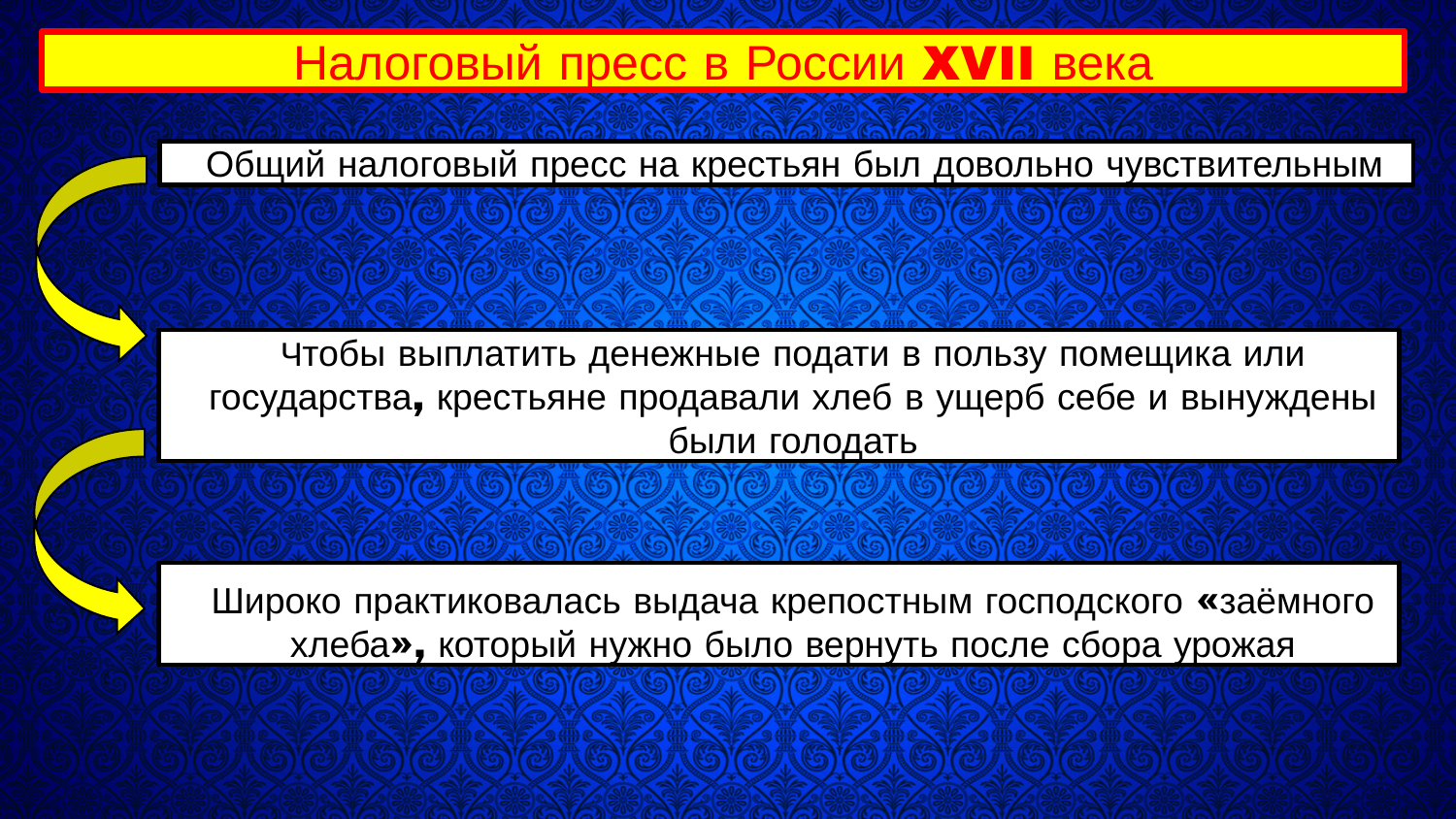

Налоговый пресс в России XVII века
Общий налоговый пресс на крестьян был довольно чувстви­тельным

Чтобы выплатить денежные подати в пользу помещика или государства, крестьяне продавали хлеб в ущерб себе и вынуждены были голодать

Широко практиковалась вы­дача крепостным господского «заёмного хлеба», который нуж­но было вернуть после сбора урожая